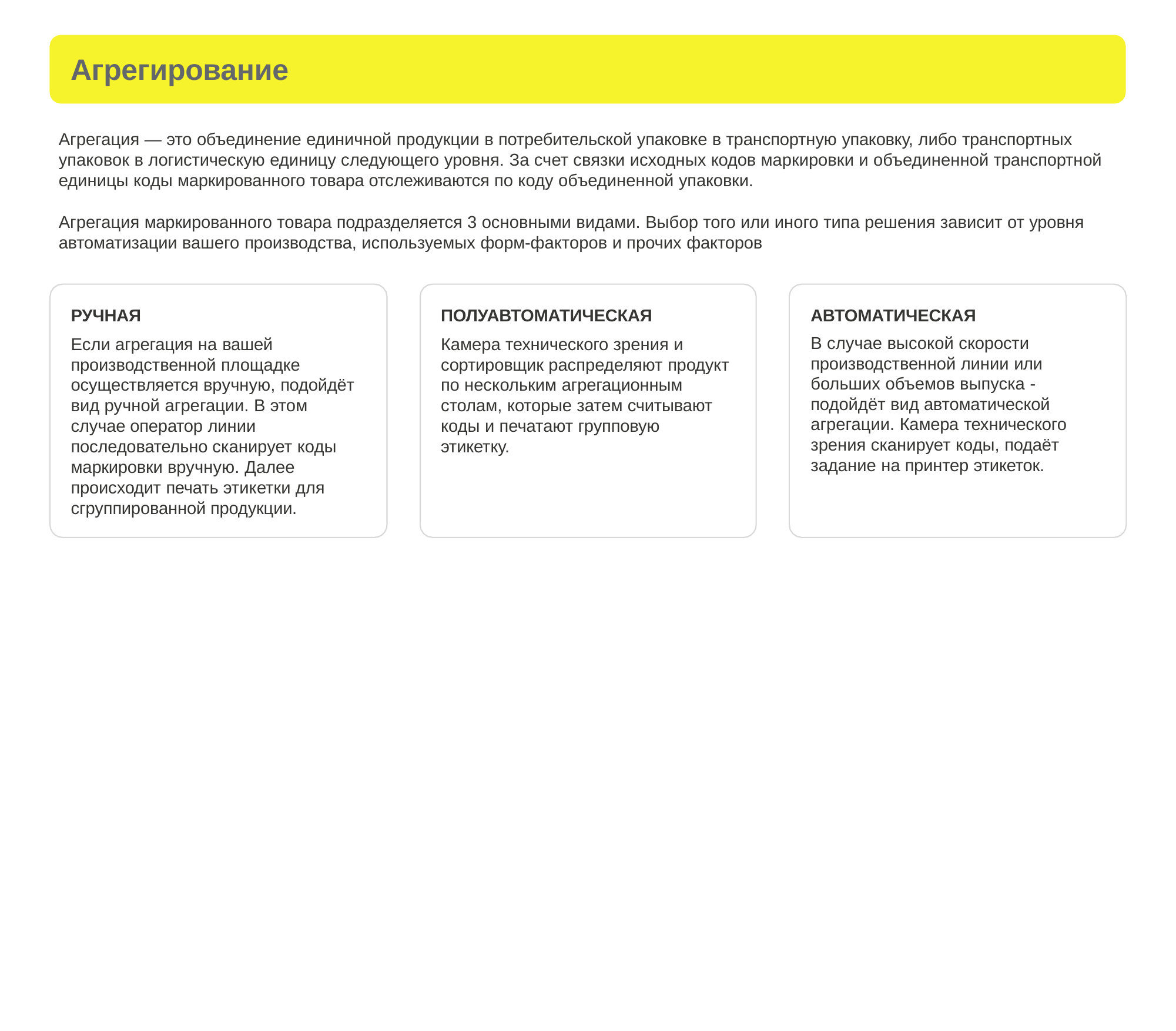

# Агрегирование
Агрегация — это объединение единичной продукции в потребительской упаковке в транспортную упаковку, либо транспортных упаковок в логистическую единицу следующего уровня. За счет связки исходных кодов маркировки и объединенной транспортной единицы коды маркированного товара отслеживаются по коду объединенной упаковки.
Агрегация маркированного товара подразделяется 3 основными видами. Выбор того или иного типа решения зависит от уровня автоматизации вашего производства, используемых форм-факторов и прочих факторов

РУЧНАЯ
Если агрегация на вашей производственной площадке осуществляется вручную, подойдёт вид ручной агрегации. В этом случае оператор линии последовательно сканирует коды маркировки вручную. Далее происходит печать этикетки для сгруппированной продукции.
ПОЛУАВТОМАТИЧЕСКАЯ
Камера технического зрения и сортировщик распределяют продукт по нескольким агрегационным столам, которые затем считывают коды и печатают групповую этикетку.
АВТОМАТИЧЕСКАЯ
В случае высокой скорости производственной линии или больших объемов выпуска - подойдёт вид автоматической агрегации. Камера технического зрения сканирует коды, подаёт задание на принтер этикеток.